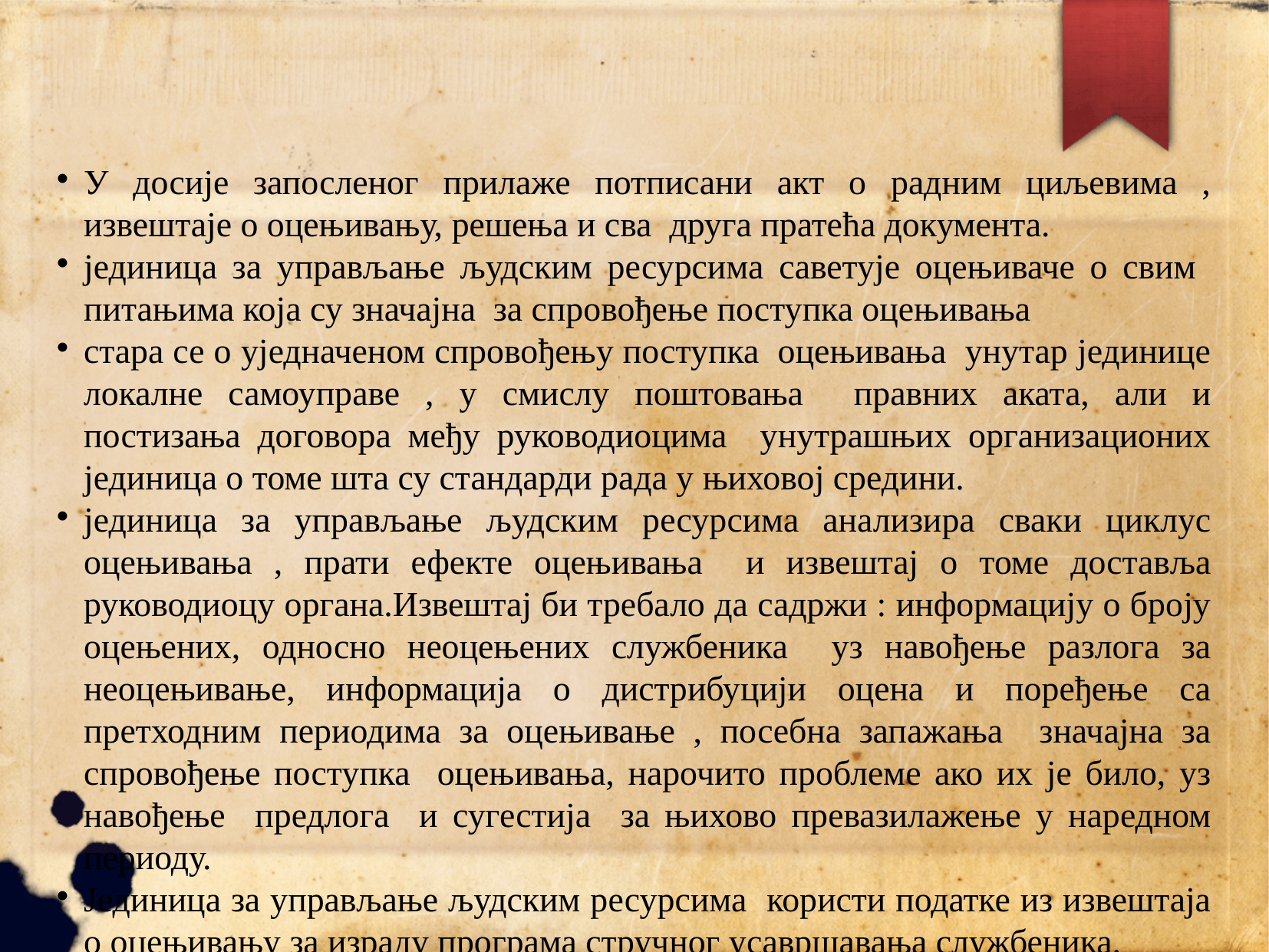

У досије запосленог прилаже потписани акт о радним циљевима , извештаје о оцењивању, решења и сва  друга пратећа документа.
јединица за управљање људским ресурсима саветује оцењиваче о свим  питањима која су значајна  за спровођење поступка оцењивања
стара се о уједначеном спровођењу поступка  оцењивања  унутар јединице локалне самоуправе , у смислу поштовања  правних аката, али и постизања договора међу руководиоцима  унутрашњих организационих јединица о томе шта су стандарди рада у њиховој средини.
јединица за управљање људским ресурсима анализира сваки циклус оцењивања , прати ефекте оцењивања  и извештај о томе доставља руководиоцу органа.Извештај би требало да садржи : информацију о броју оцењених, односно неоцењених службеника  уз навођење разлога за неоцењивање, информација о дистрибуцији оцена и поређење са претходним периодима за оцењивање , посебна запажања  значајна за спровођење поступка  оцењивања, нарочито проблеме ако их је било, уз навођење  предлога  и сугестија  за њихово превазилажење у наредном периоду.
Јединица за управљање људским ресурсима  користи податке из извештаја о оцењивању за израду програма стручног усавршавања службеника.